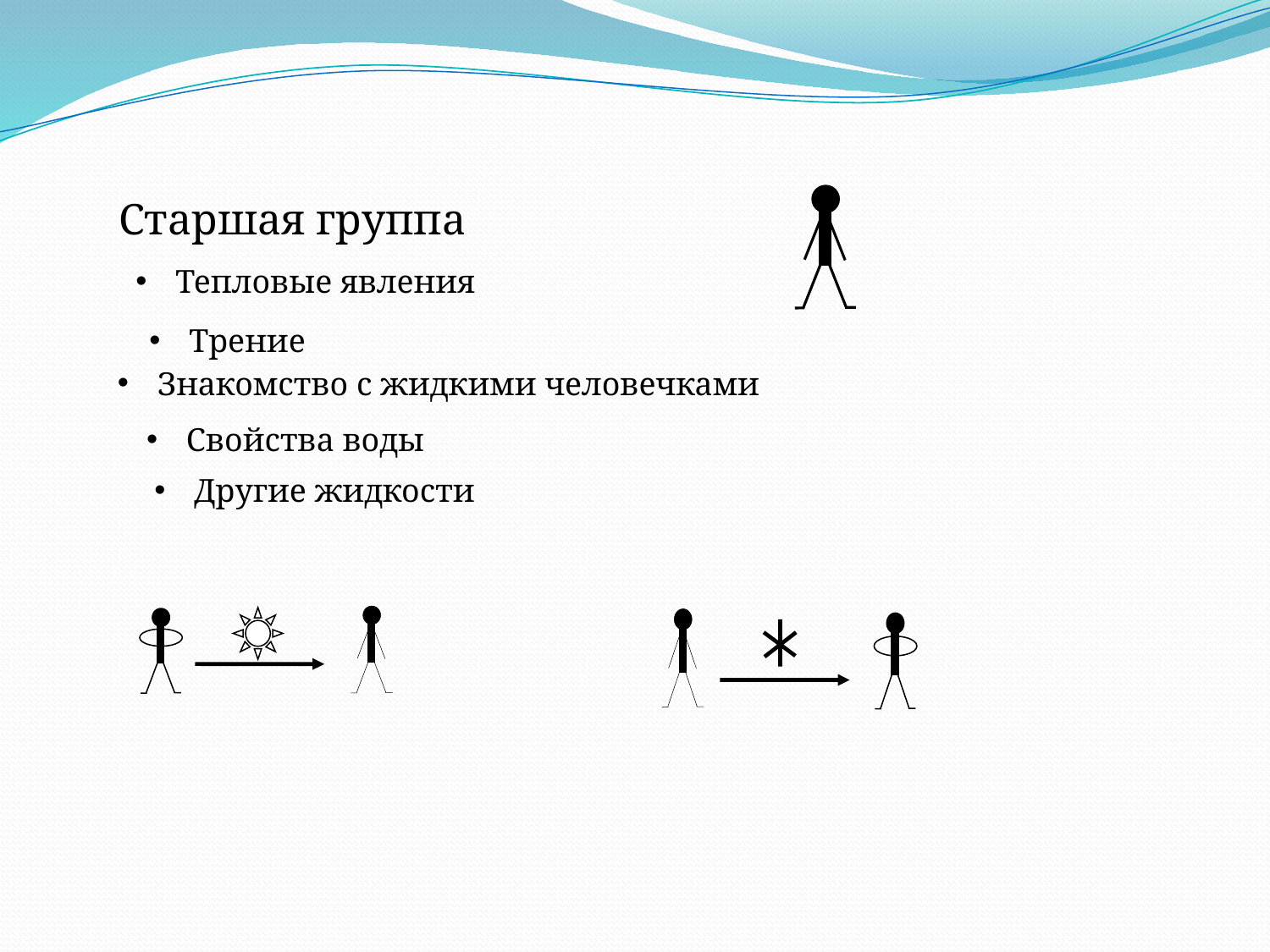

Старшая группа

Тепловые явления
Трение
Знакомство с жидкими человечками
Свойства воды
Другие жидкости